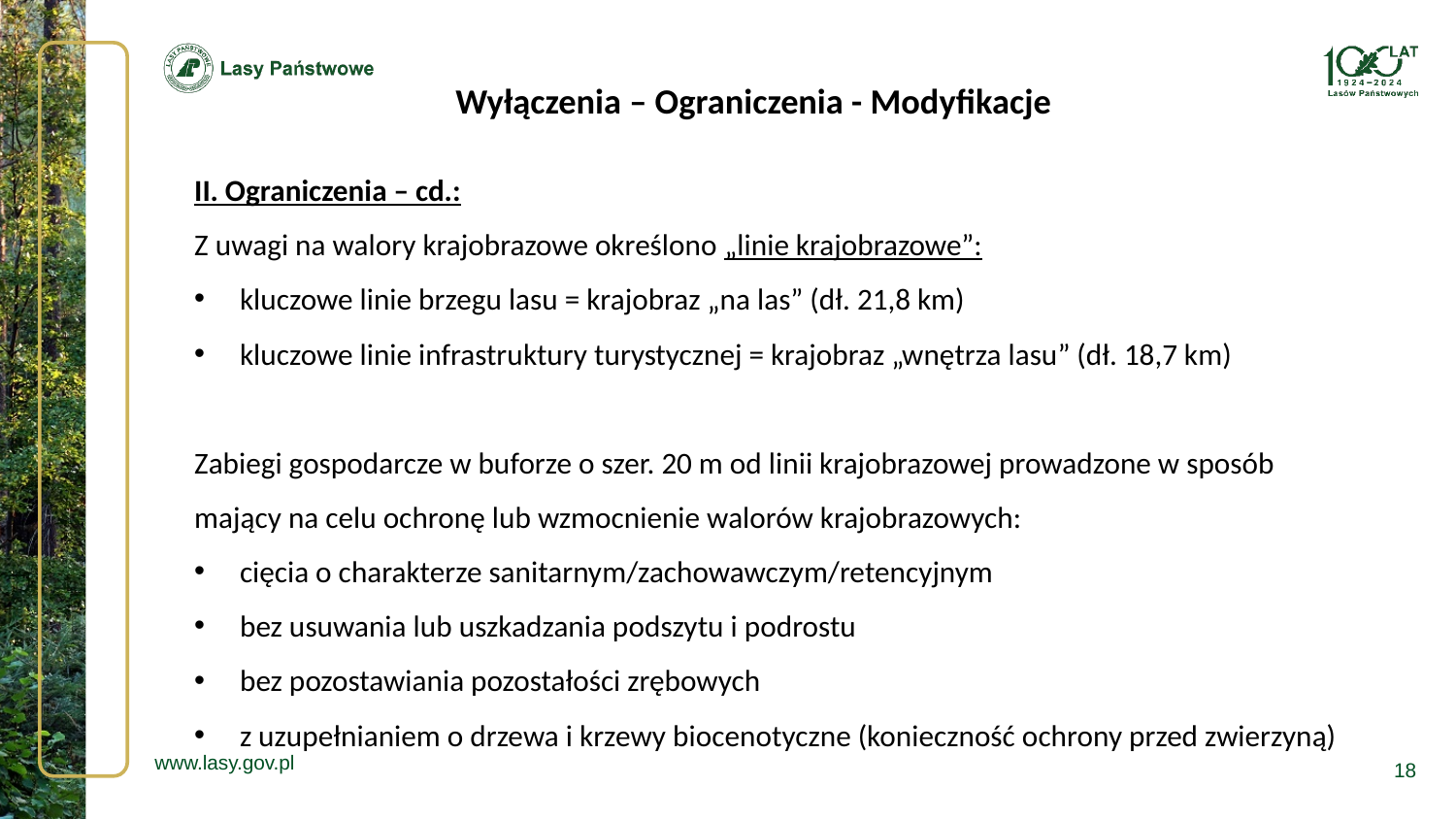

Wyłączenia – Ograniczenia - Modyfikacje
II. Ograniczenia – cd.:
Z uwagi na walory krajobrazowe określono „linie krajobrazowe”:
kluczowe linie brzegu lasu = krajobraz „na las” (dł. 21,8 km)
kluczowe linie infrastruktury turystycznej = krajobraz „wnętrza lasu” (dł. 18,7 km)

Zabiegi gospodarcze w buforze o szer. 20 m od linii krajobrazowej prowadzone w sposób mający na celu ochronę lub wzmocnienie walorów krajobrazowych:
cięcia o charakterze sanitarnym/zachowawczym/retencyjnym
bez usuwania lub uszkadzania podszytu i podrostu
bez pozostawiania pozostałości zrębowych
z uzupełnianiem o drzewa i krzewy biocenotyczne (konieczność ochrony przed zwierzyną)